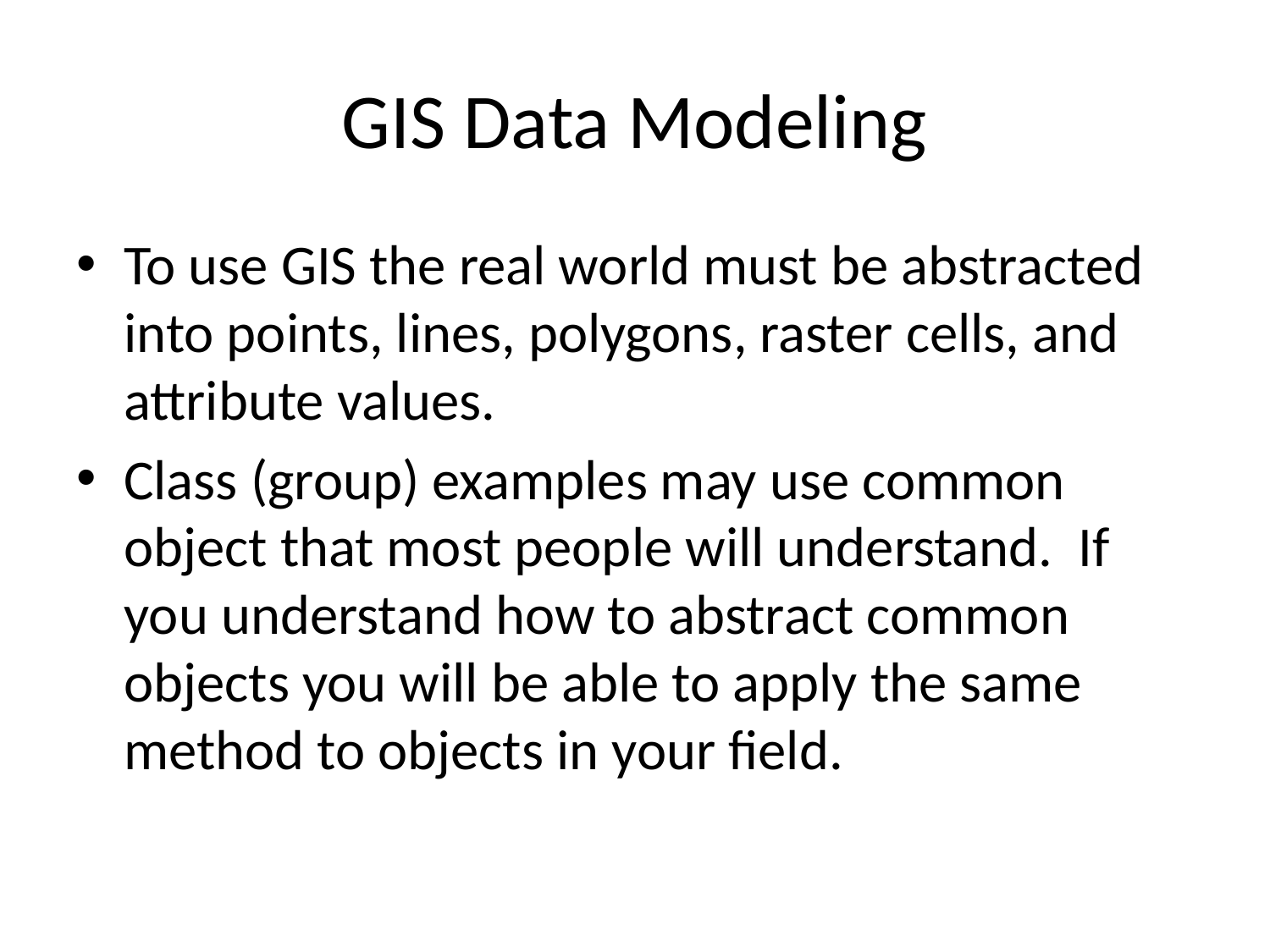

# GIS Data Modeling
To use GIS the real world must be abstracted into points, lines, polygons, raster cells, and attribute values.
Class (group) examples may use common object that most people will understand.  If you understand how to abstract common objects you will be able to apply the same method to objects in your field.